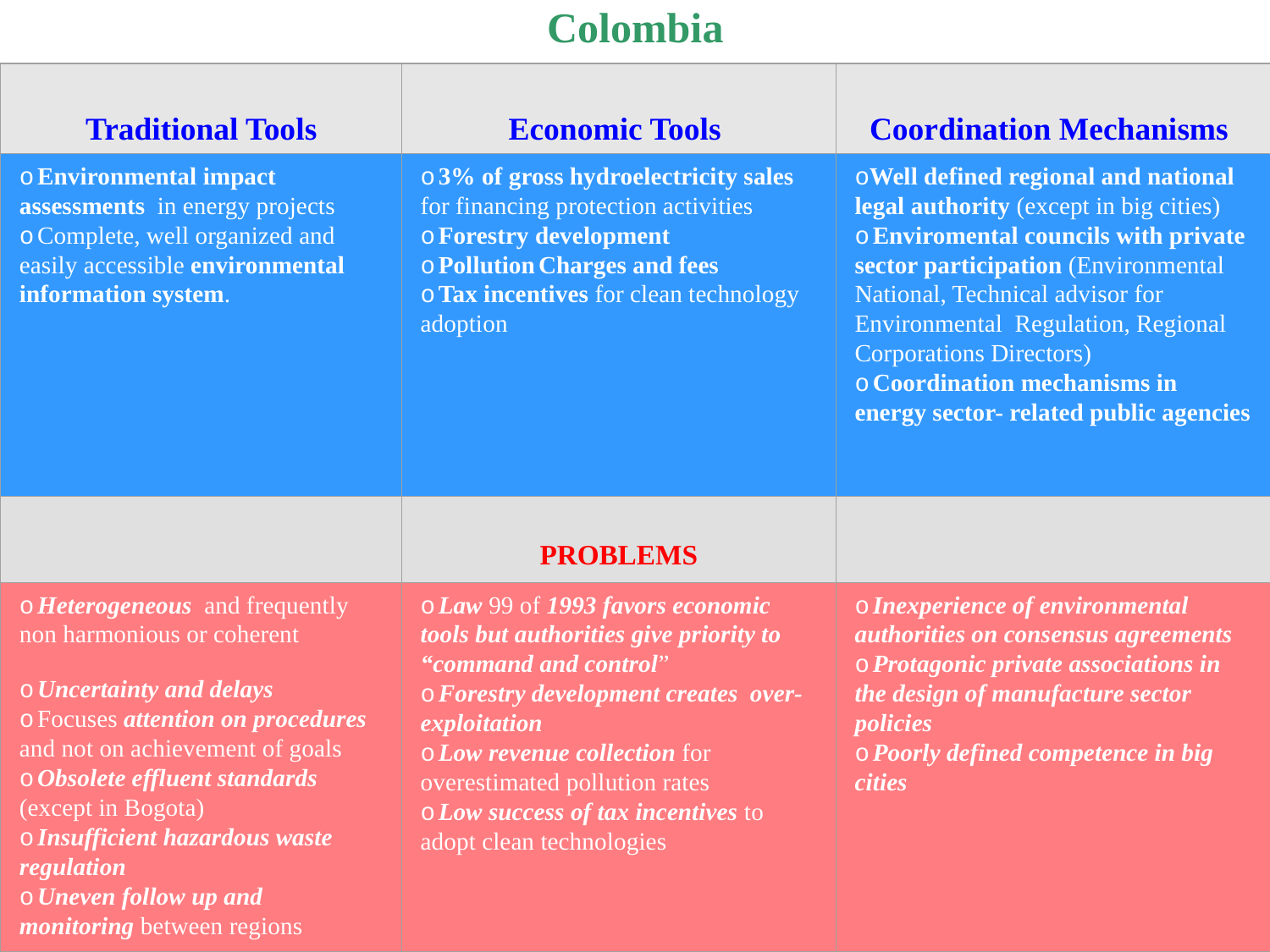

Colombia

Traditional Tools

Economic Tools

Coordination Mechanisms

o Environmental impact assessments  in energy projects
o Complete, well organized and easily accessible environmental information system.

o 3% of gross hydroelectricity sales for financing protection activities
o Forestry development
o Pollution Charges and fees
o Tax incentives for clean technology adoption

oWell defined regional and national legal authority (except in big cities)
o Enviromental councils with private sector participation (Environmental National, Technical advisor for Environmental  Regulation, Regional Corporations Directors)
o Coordination mechanisms in energy sector- related public agencies

PROBLEMS

o Heterogeneous  and frequently non harmonious or coherent

o Uncertainty and delays
o Focuses attention on procedures  and not on achievement of goals
o Obsolete effluent standards (except in Bogota)
o Insufficient hazardous waste regulation
o Uneven follow up and monitoring between regions

o Law 99 of 1993 favors economic tools but authorities give priority to  “command and control”
o Forestry development creates  over-exploitation
o Low revenue collection for overestimated pollution rates
o Low success of tax incentives to adopt clean technologies

o Inexperience of environmental authorities on consensus agreements
o Protagonic private associations in the design of manufacture sector policies
o Poorly defined competence in big cities